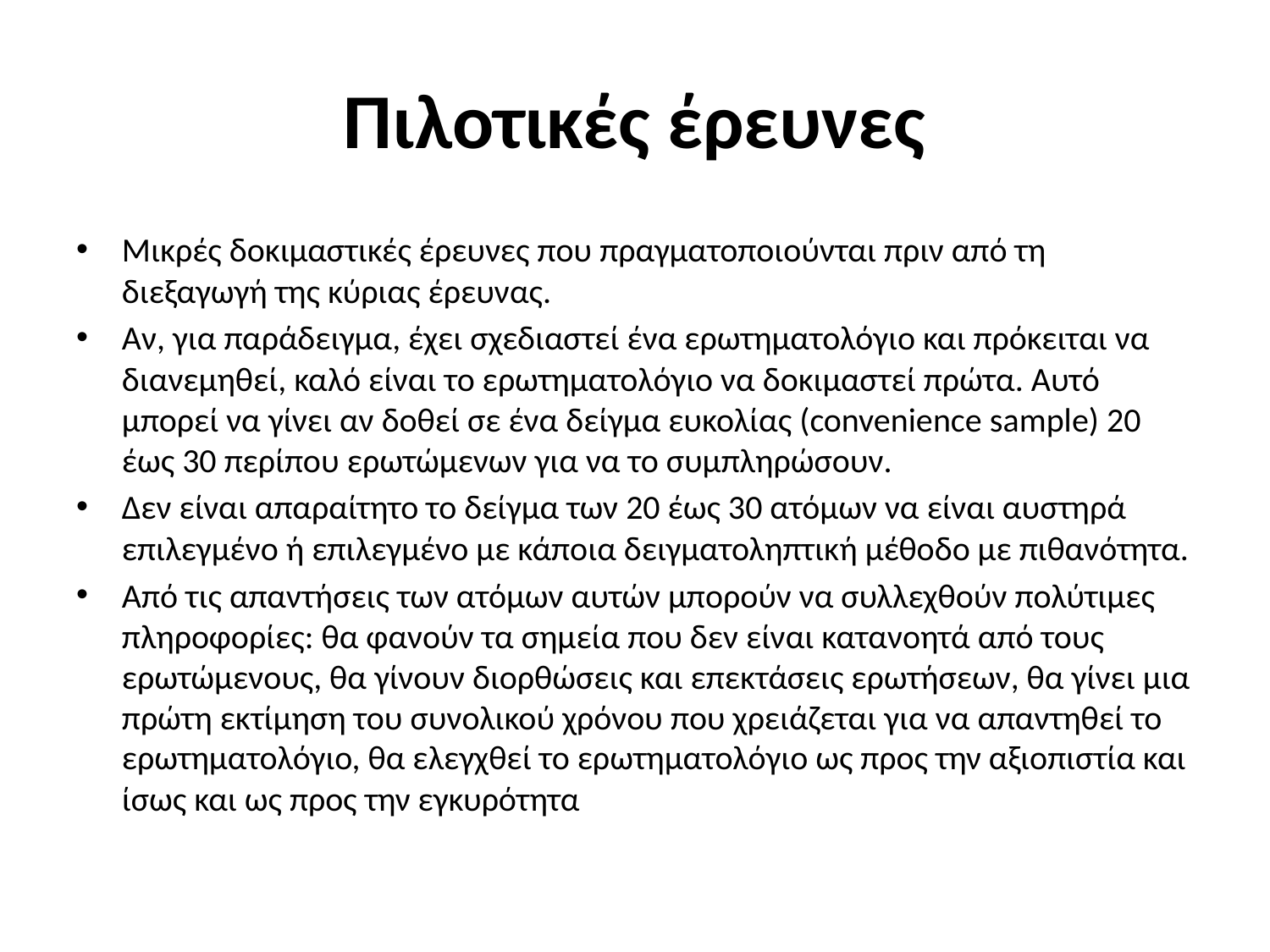

# Πιλοτικές έρευνες
Μικρές δοκιμαστικές έρευνες που πραγματοποιούνται πριν από τη διεξαγωγή της κύριας έρευνας.
Αν, για παράδειγμα, έχει σχεδιαστεί ένα ερωτηματολόγιο και πρόκειται να διανεμηθεί, καλό είναι το ερωτηματολόγιο να δοκιμαστεί πρώτα. Αυτό μπορεί να γίνει αν δοθεί σε ένα δείγμα ευκολίας (convenience sample) 20 έως 30 περίπου ερωτώμενων για να το συμπληρώσουν.
Δεν είναι απαραίτητο το δείγμα των 20 έως 30 ατόμων να είναι αυστηρά επιλεγμένο ή επιλεγμένο με κάποια δειγματοληπτική μέθοδο με πιθανότητα.
Από τις απαντήσεις των ατόμων αυτών μπορούν να συλλεχθούν πολύτιμες πληροφορίες: θα φανούν τα σημεία που δεν είναι κατανοητά από τους ερωτώμενους, θα γίνουν διορθώσεις και επεκτάσεις ερωτήσεων, θα γίνει μια πρώτη εκτίμηση του συνολικού χρόνου που χρειάζεται για να απαντηθεί το ερωτηματολόγιο, θα ελεγχθεί το ερωτηματολόγιο ως προς την αξιοπιστία και ίσως και ως προς την εγκυρότητα